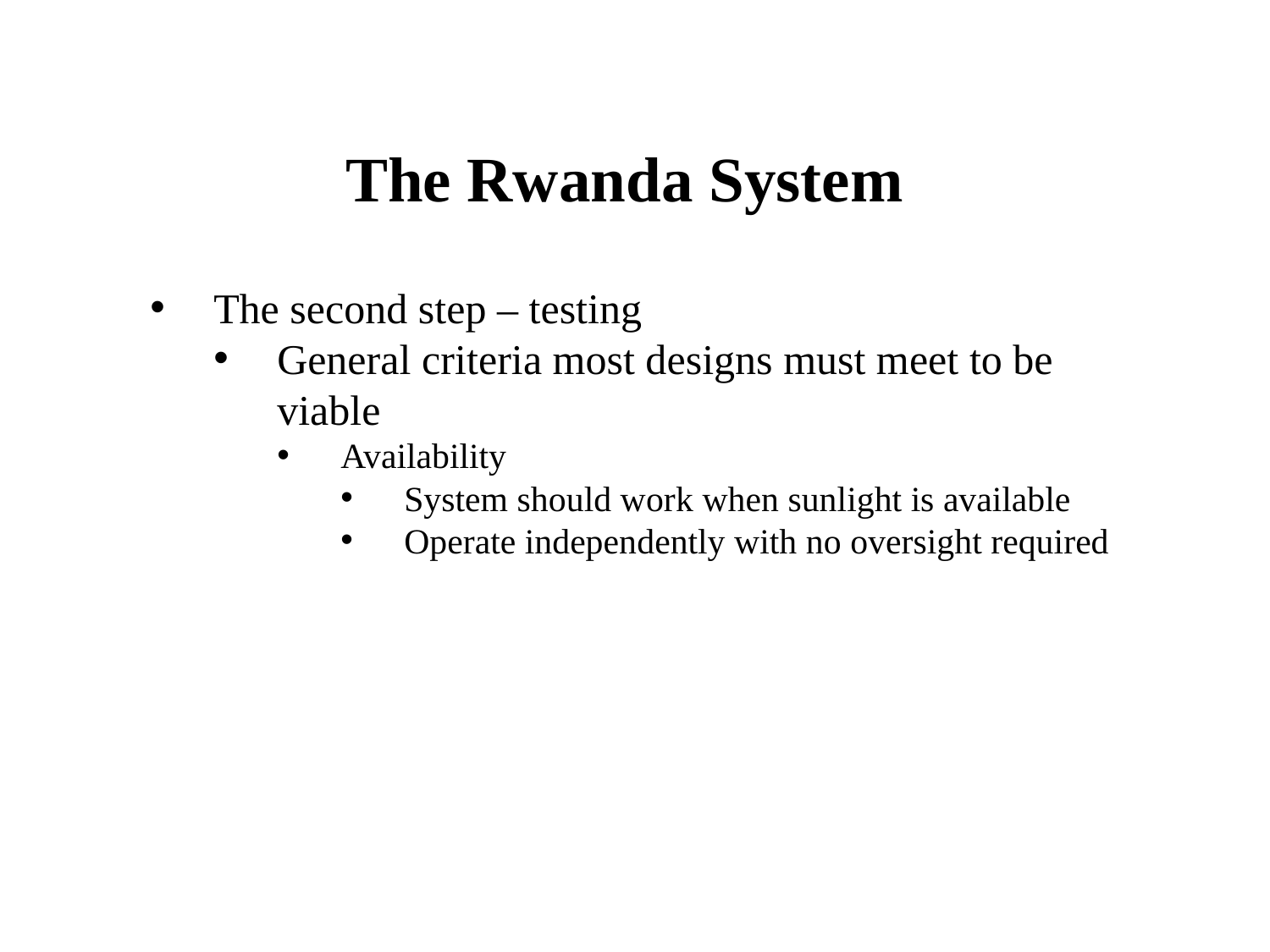

# The Rwanda System
The second step – testing
General criteria most designs must meet to be viable
Availability
System should work when sunlight is available
Operate independently with no oversight required